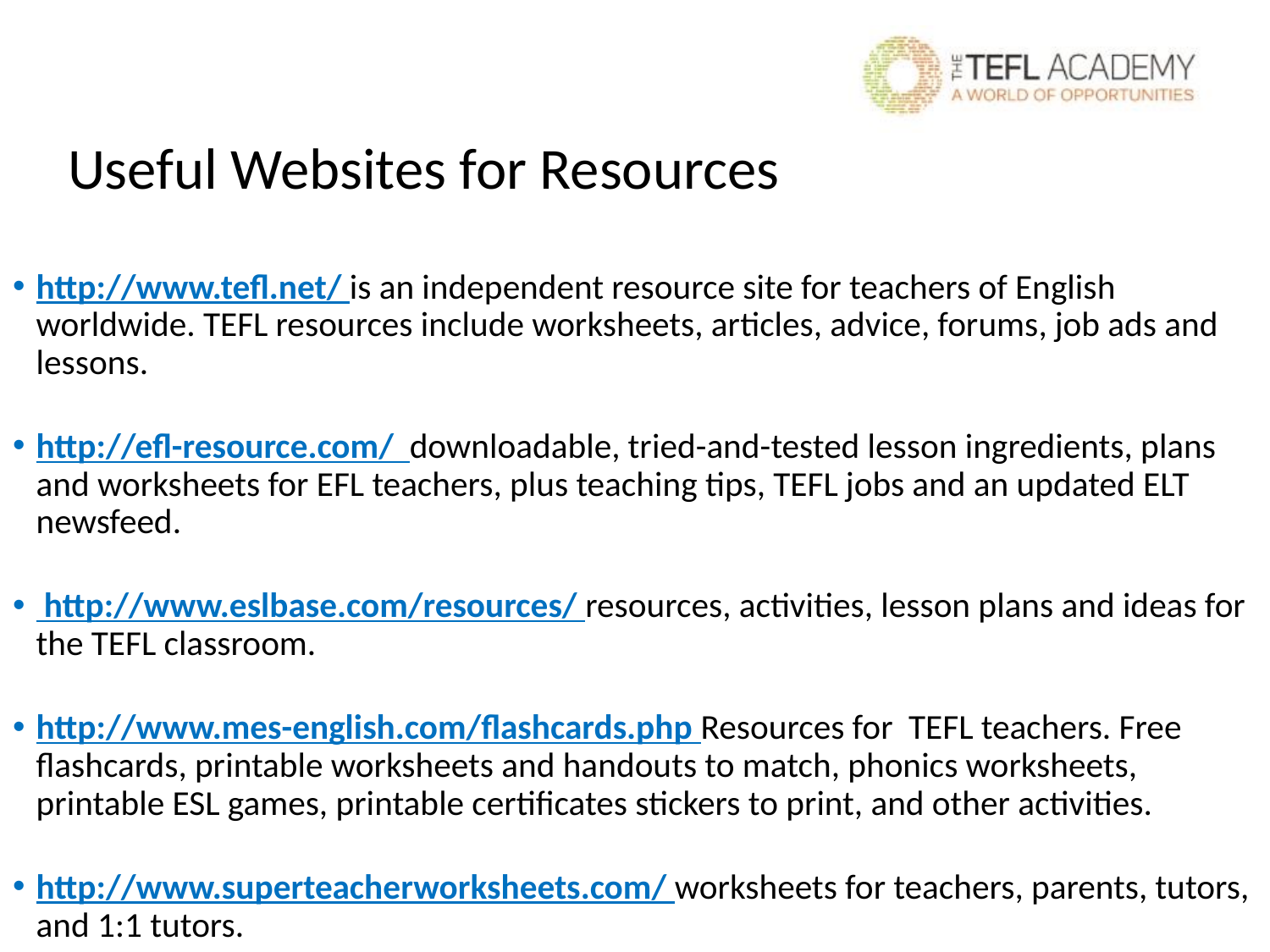

# Useful Websites for Resources

http://www.tefl.net/ is an independent resource site for teachers of English worldwide. TEFL resources include worksheets, articles, advice, forums, job ads and lessons.

http://efl-resource.com/  downloadable, tried-and-tested lesson ingredients, plans and worksheets for EFL teachers, plus teaching tips, TEFL jobs and an updated ELT newsfeed.

 http://www.eslbase.com/resources/ resources, activities, lesson plans and ideas for the TEFL classroom.

http://www.mes-english.com/flashcards.php Resources for  TEFL teachers. Free flashcards, printable worksheets and handouts to match, phonics worksheets, printable ESL games, printable certificates stickers to print, and other activities.

http://www.superteacherworksheets.com/ worksheets for teachers, parents, tutors, and 1:1 tutors.